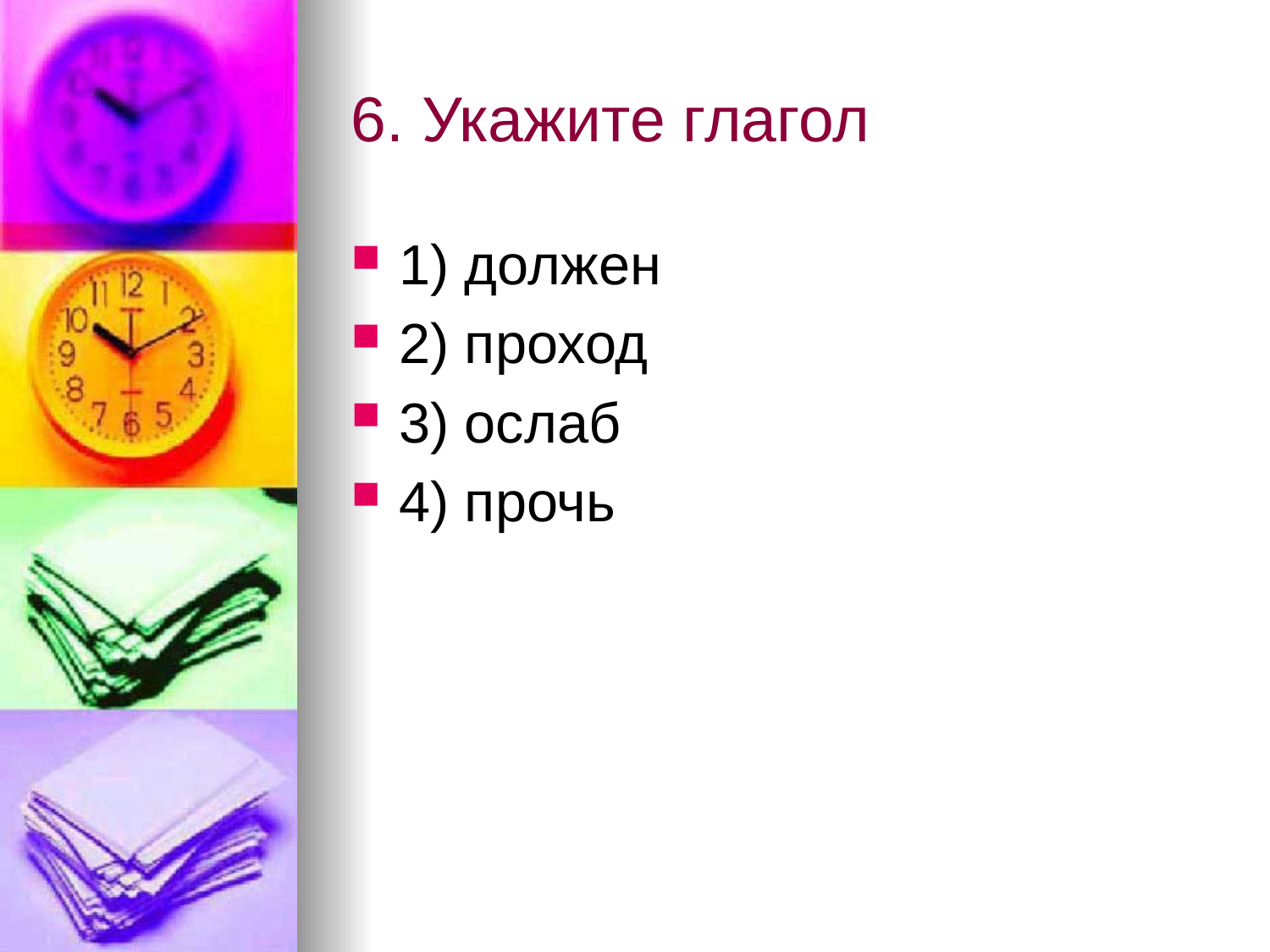

# 6. Укажите глагол
1) должен
2) проход
3) ослаб
4) прочь